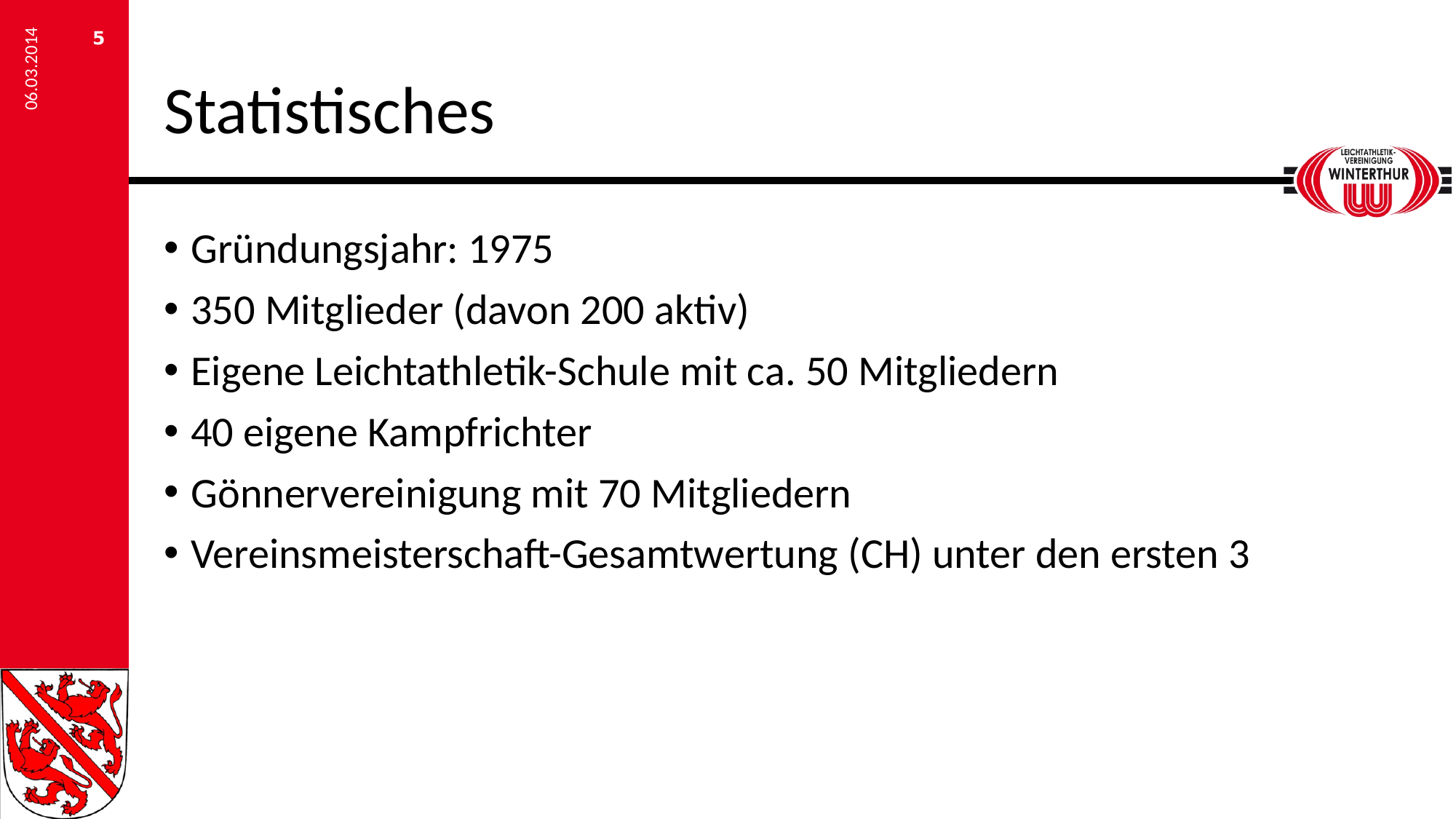

5
# Statistisches
06.03.2014
Gründungsjahr: 1975
350 Mitglieder (davon 200 aktiv)
Eigene Leichtathletik-Schule mit ca. 50 Mitgliedern
40 eigene Kampfrichter
Gönnervereinigung mit 70 Mitgliedern
Vereinsmeisterschaft-Gesamtwertung (CH) unter den ersten 3